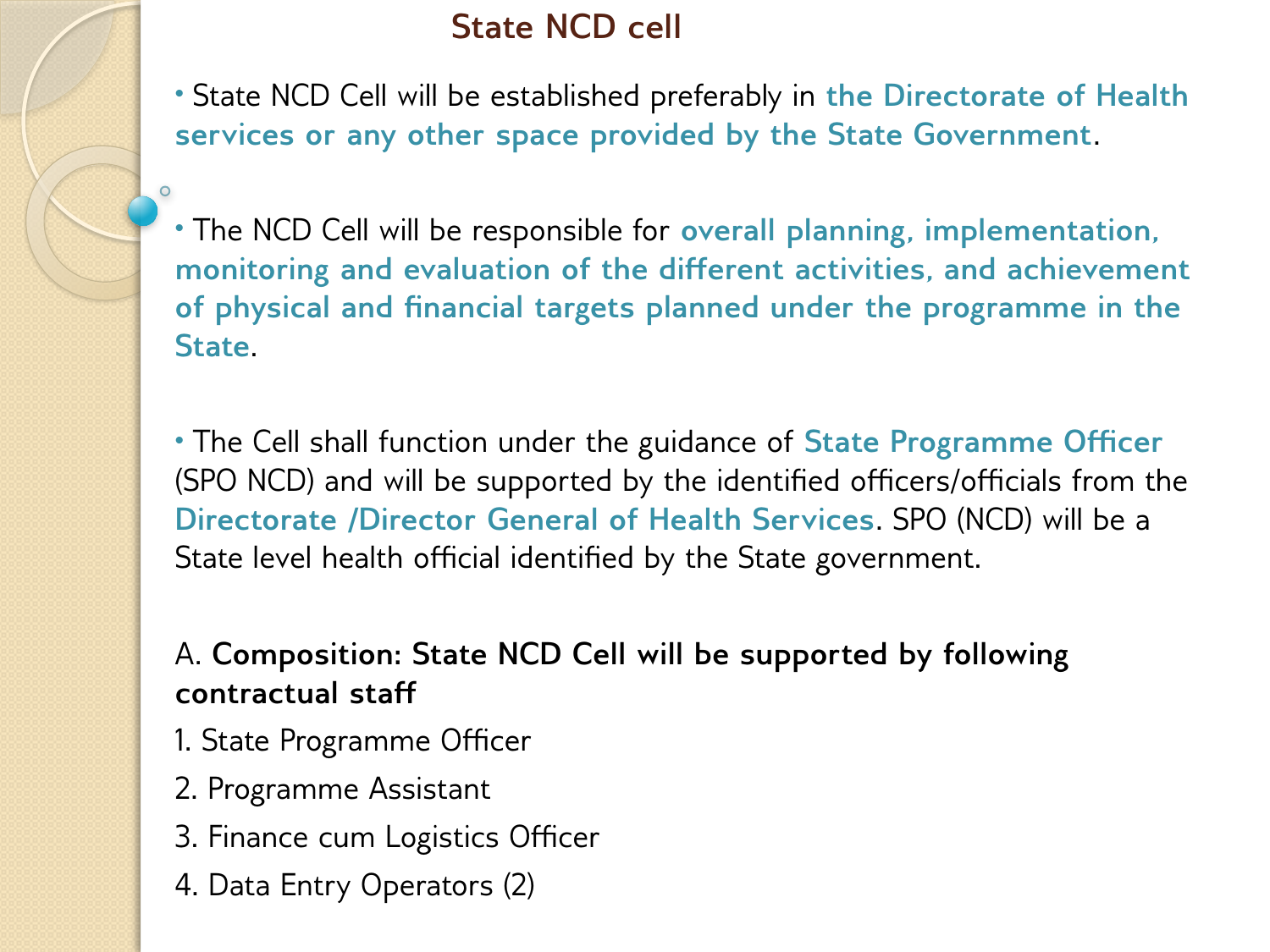

# State NCD cell
 State NCD Cell will be established preferably in the Directorate of Health services or any other space provided by the State Government.

 The NCD Cell will be responsible for overall planning, implementation, monitoring and evaluation of the different activities, and achievement of physical and financial targets planned under the programme in the State.

 The Cell shall function under the guidance of State Programme Officer (SPO NCD) and will be supported by the identified officers/officials from the Directorate /Director General of Health Services. SPO (NCD) will be a State level health official identified by the State government.

A. Composition: State NCD Cell will be supported by following contractual staff
1. State Programme Officer
2. Programme Assistant
3. Finance cum Logistics Officer
4. Data Entry Operators (2)